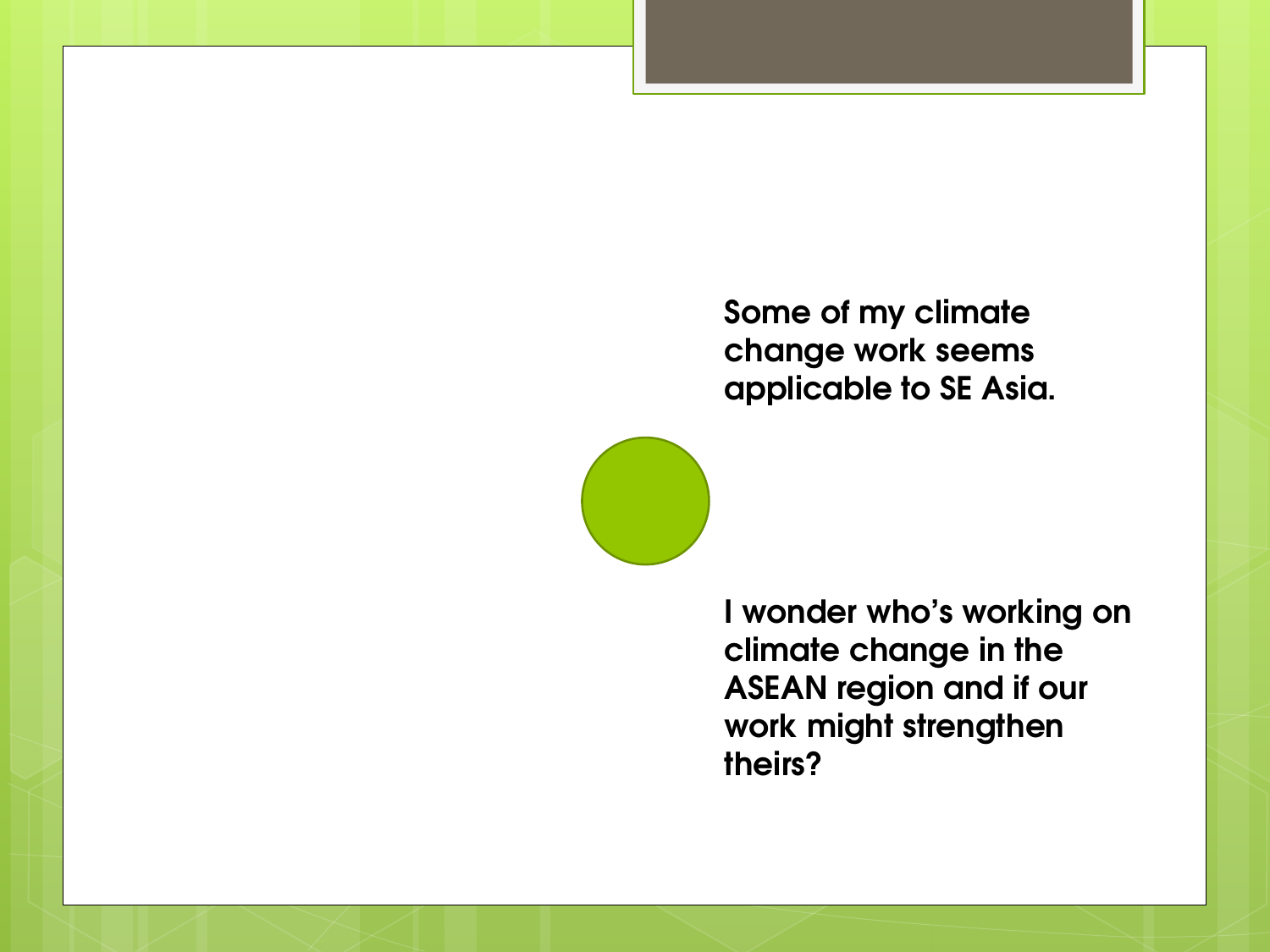

Some of my climate change work seems applicable to SE Asia.

I wonder who’s working on climate change in the ASEAN region and if our work might strengthen theirs?